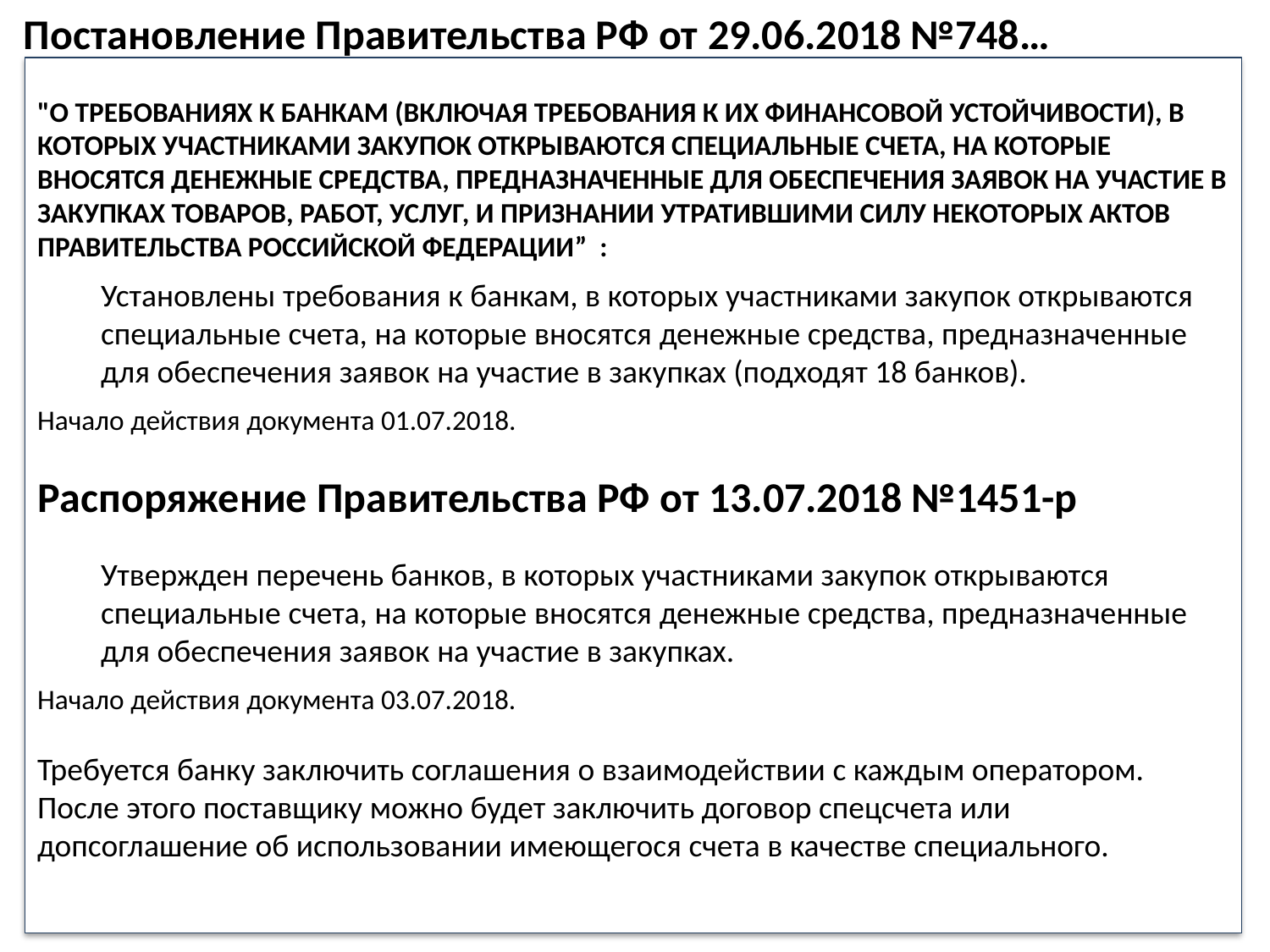

Постановление Правительства РФ от 29.06.2018 №748…
"О ТРЕБОВАНИЯХ К БАНКАМ (ВКЛЮЧАЯ ТРЕБОВАНИЯ К ИХ ФИНАНСОВОЙ УСТОЙЧИВОСТИ), В КОТОРЫХ УЧАСТНИКАМИ ЗАКУПОК ОТКРЫВАЮТСЯ СПЕЦИАЛЬНЫЕ СЧЕТА, НА КОТОРЫЕ ВНОСЯТСЯ ДЕНЕЖНЫЕ СРЕДСТВА, ПРЕДНАЗНАЧЕННЫЕ ДЛЯ ОБЕСПЕЧЕНИЯ ЗАЯВОК НА УЧАСТИЕ В ЗАКУПКАХ ТОВАРОВ, РАБОТ, УСЛУГ, И ПРИЗНАНИИ УТРАТИВШИМИ СИЛУ НЕКОТОРЫХ АКТОВ ПРАВИТЕЛЬСТВА РОССИЙСКОЙ ФЕДЕРАЦИИ”  :

Установлены требования к банкам, в которых участниками закупок открываются специальные счета, на которые вносятся денежные средства, предназначенные для обеспечения заявок на участие в закупках (подходят 18 банков).

Начало действия документа 01.07.2018.

Распоряжение Правительства РФ от 13.07.2018 №1451-р

Утвержден перечень банков, в которых участниками закупок открываются специальные счета, на которые вносятся денежные средства, предназначенные для обеспечения заявок на участие в закупках.

Начало действия документа 03.07.2018.

Требуется банку заключить соглашения о взаимодействии с каждым оператором. После этого поставщику можно будет заключить договор спецсчета или  допсоглашение об использовании имеющегося счета в качестве специального.

90